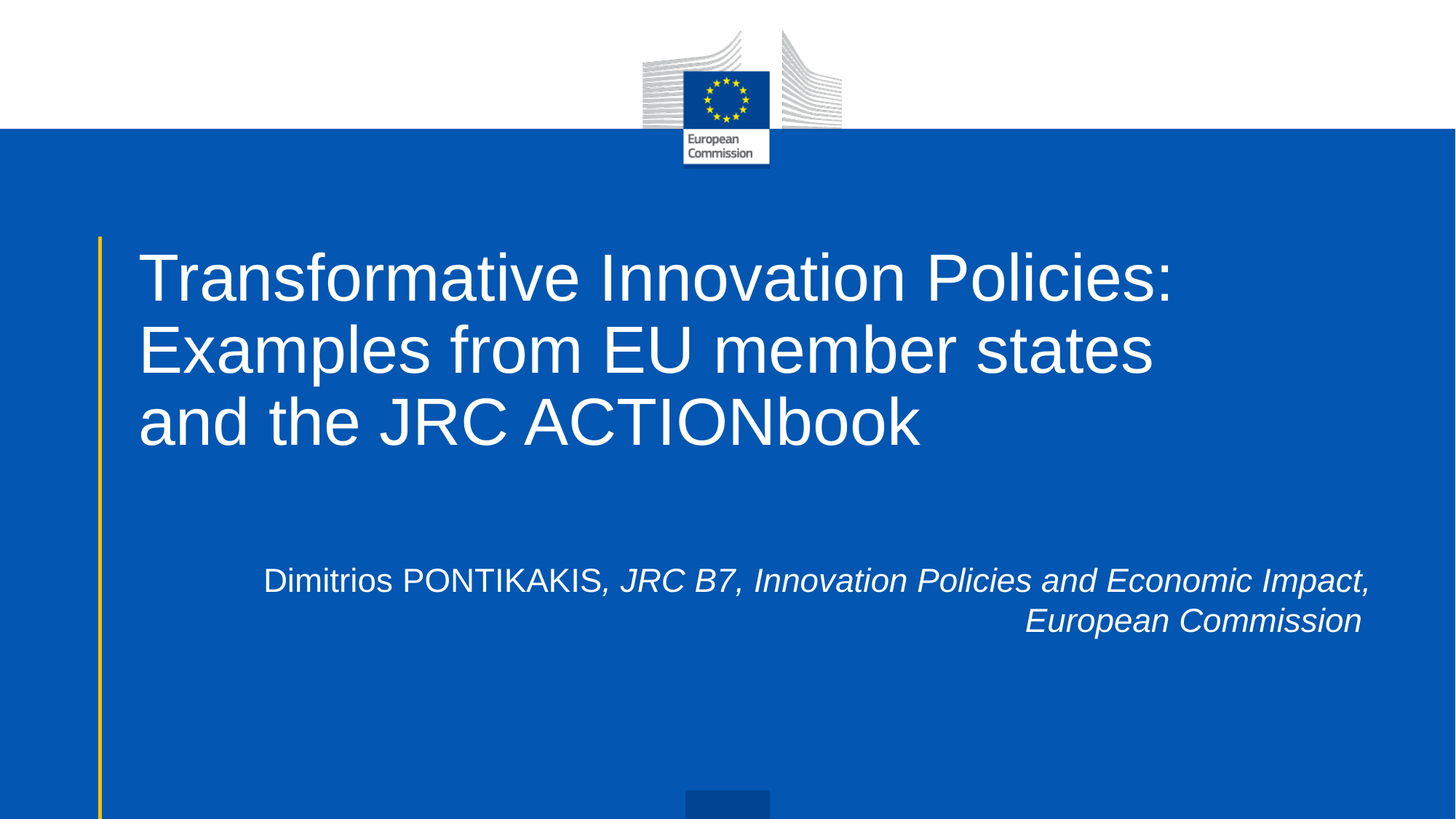

# Transformative Innovation Policies: Examples from EU member states and the JRC ACTIONbook
Dimitrios PONTIKAKIS, JRC B7, Innovation Policies and Economic Impact, European Commission